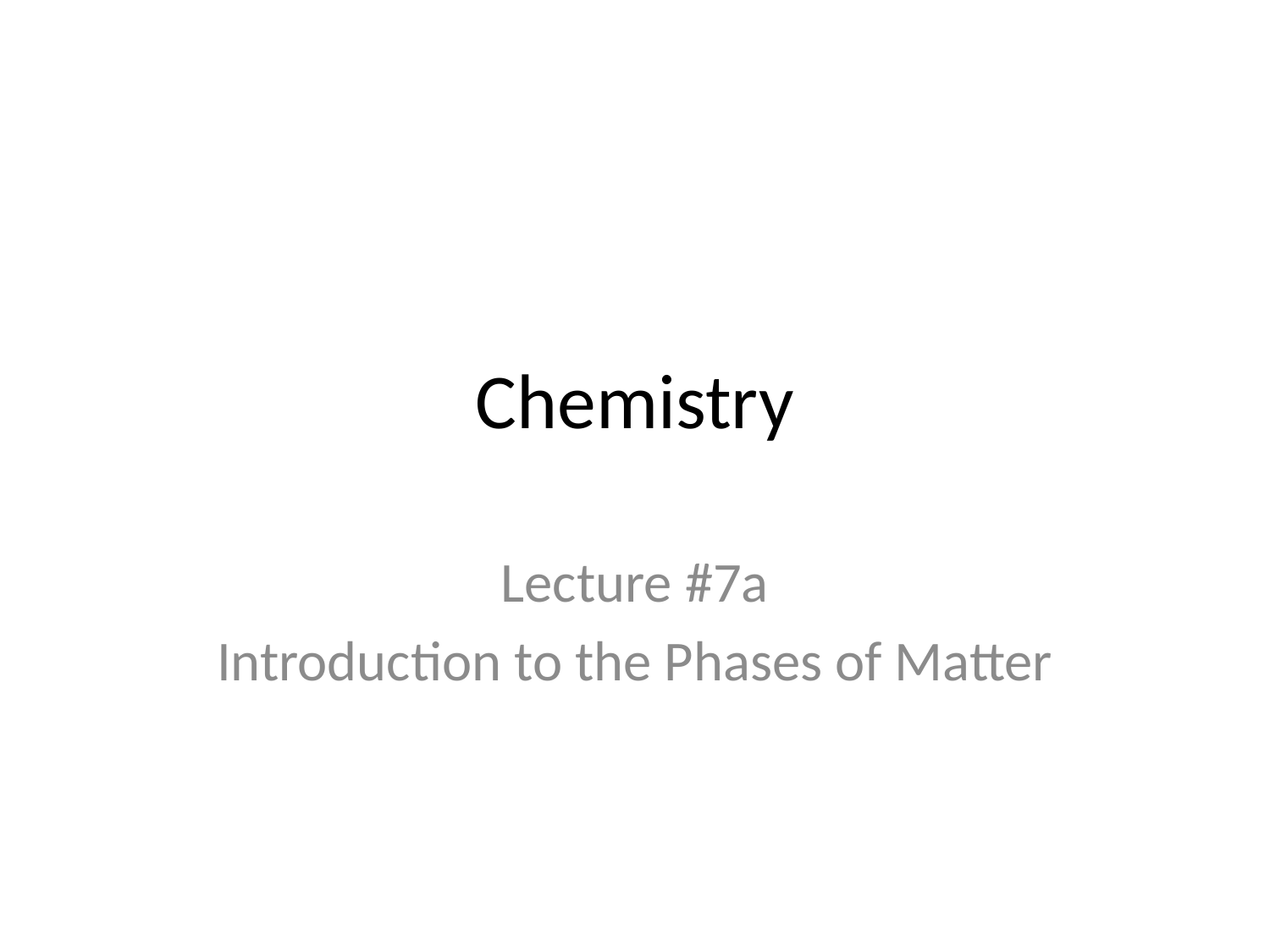

# Chemistry
Lecture #7a
Introduction to the Phases of Matter